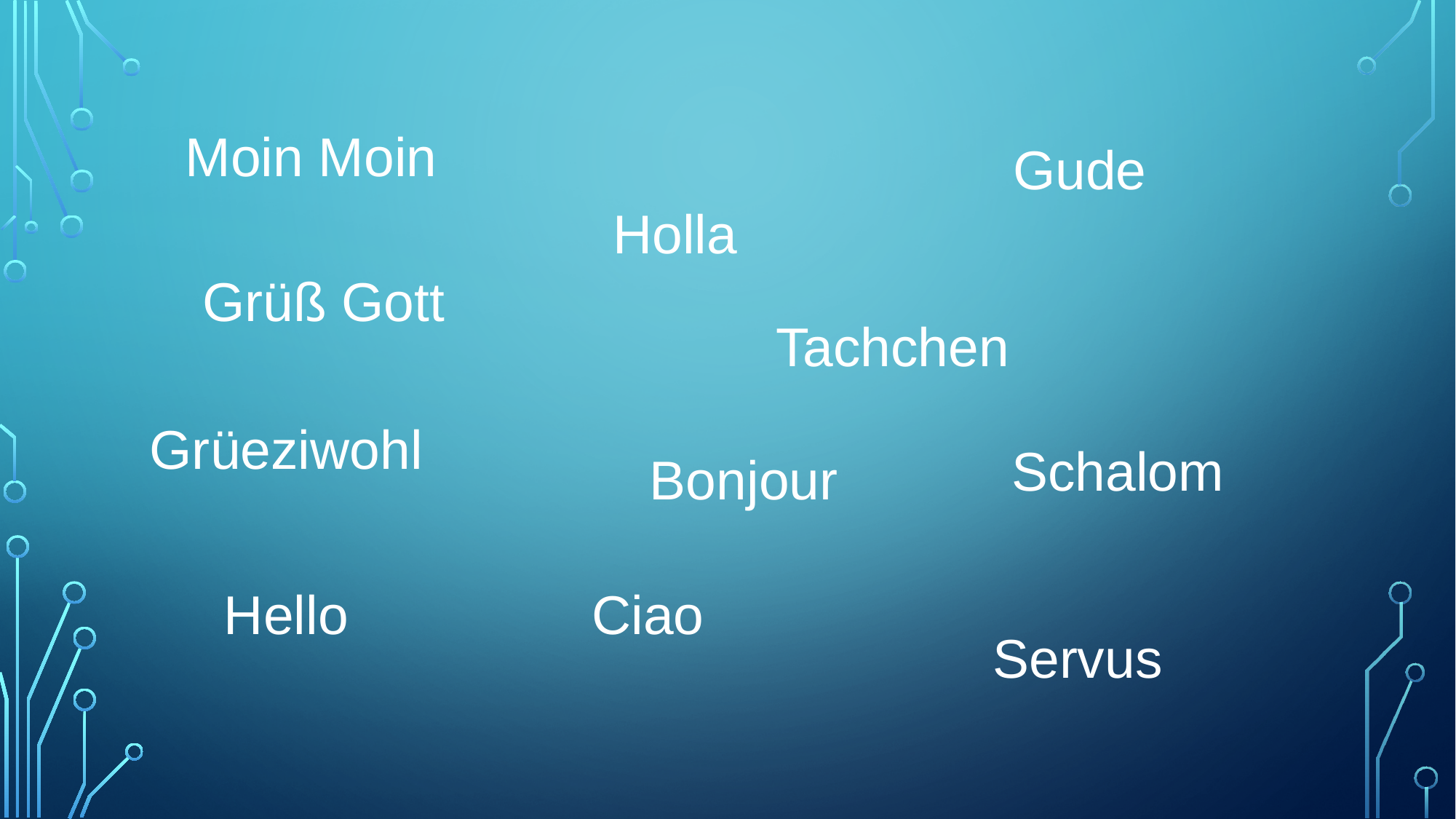

Moin Moin
Gude
Holla
Grüß Gott
Tachchen
Grüeziwohl
Schalom
Bonjour
Hello
Ciao
Servus